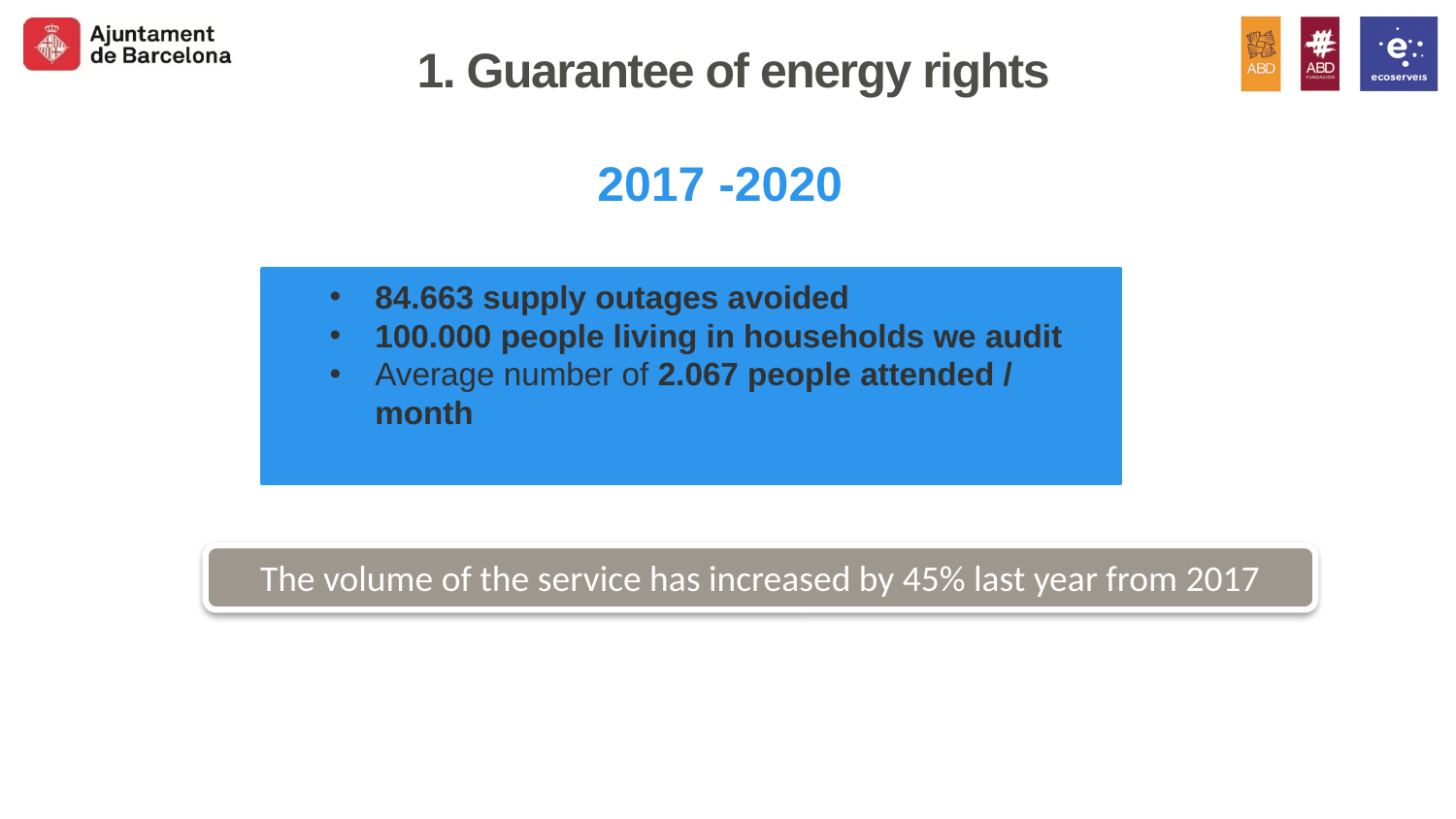

1. Guarantee of energy rights
2017 -2020

84.663 supply outages avoided
100.000 people living in households we audit
Average number of 2.067 people attended / month

The volume of the service has increased by 45% last year from 2017